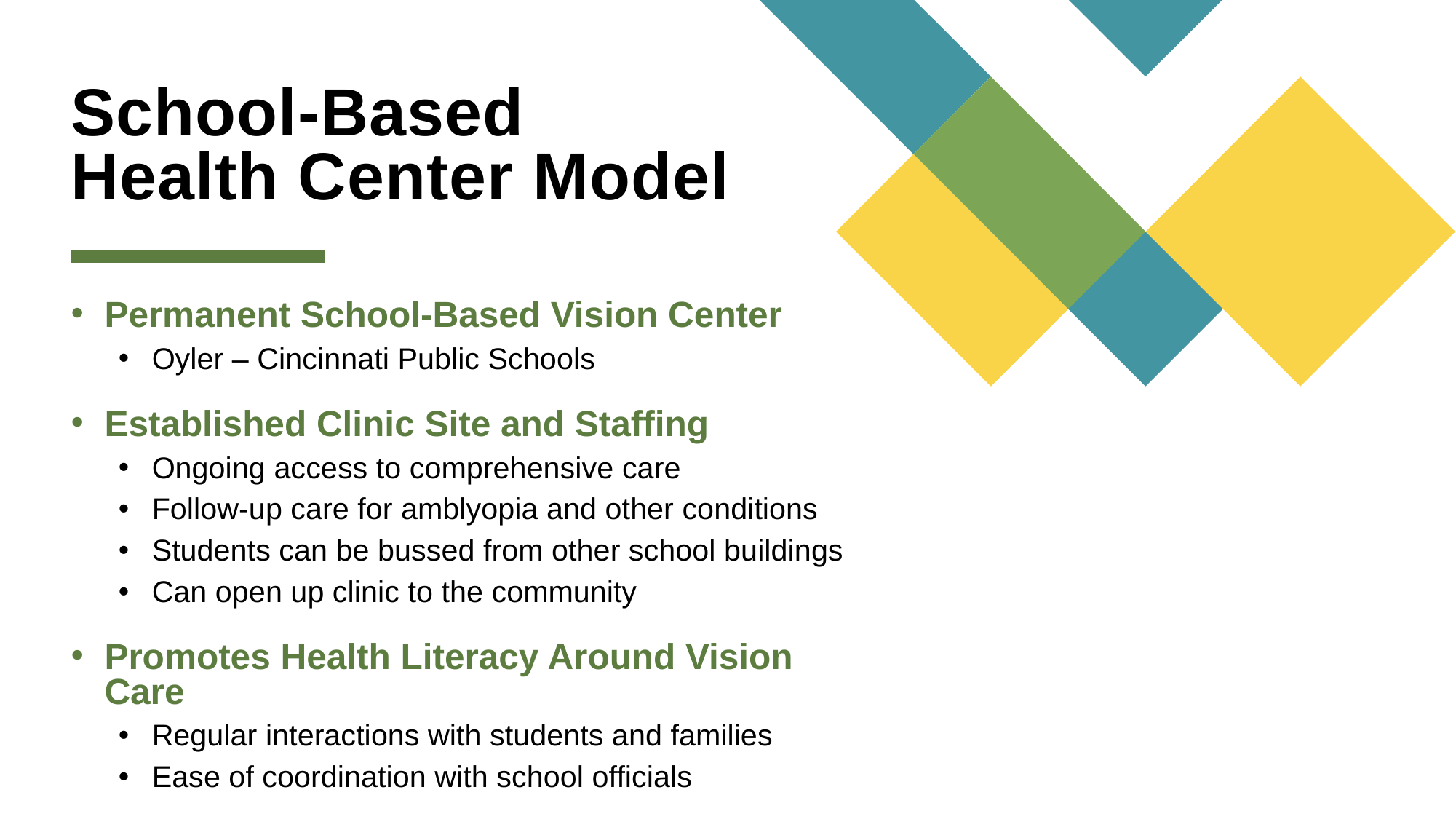

# School-Based Health Center Model
Permanent School-Based Vision Center
Oyler – Cincinnati Public Schools
Established Clinic Site and Staffing
Ongoing access to comprehensive care
Follow-up care for amblyopia and other conditions
Students can be bussed from other school buildings
Can open up clinic to the community
Promotes Health Literacy Around Vision Care
Regular interactions with students and families
Ease of coordination with school officials